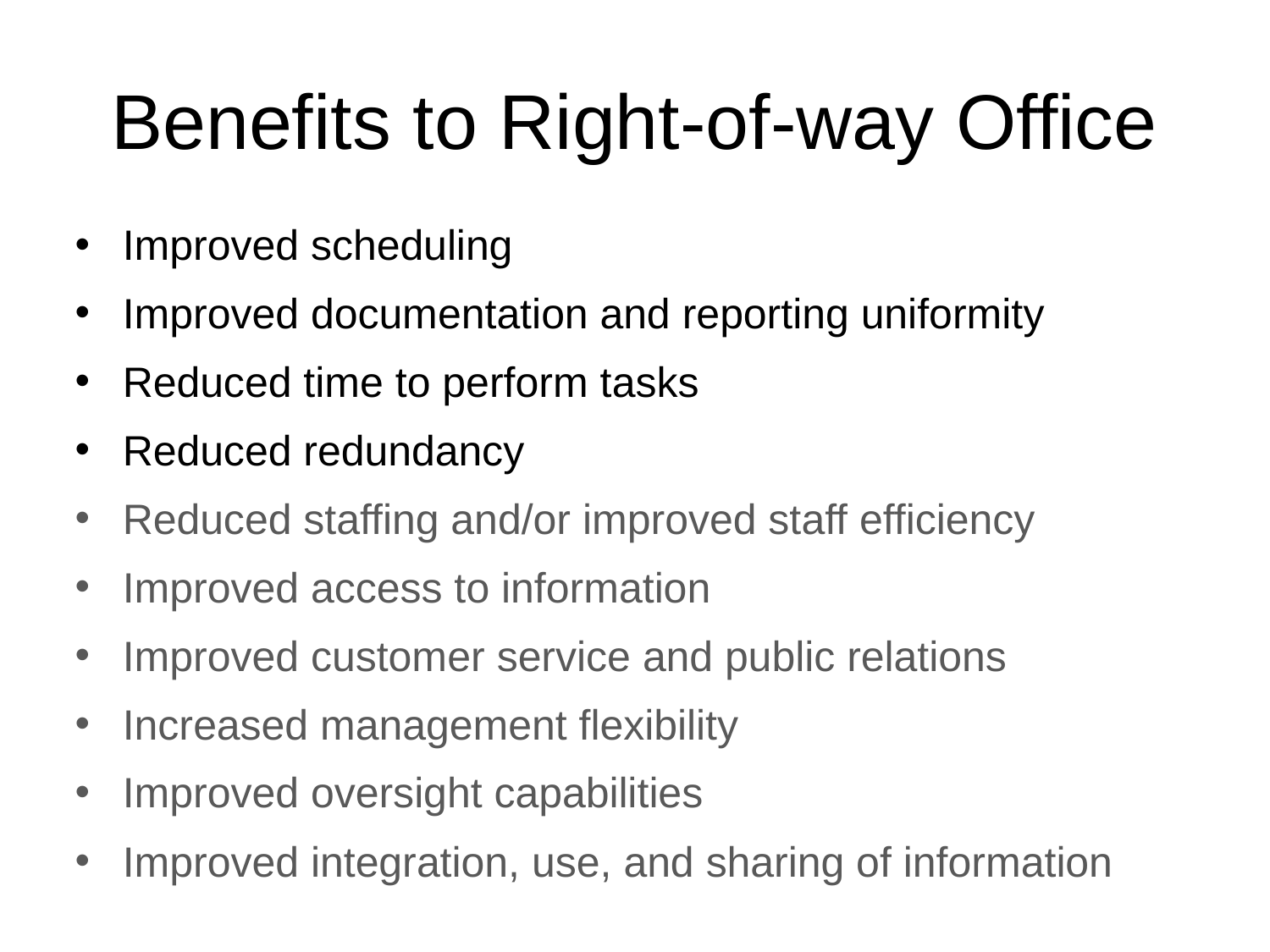

# Benefits to Right-of-way Office
Improved scheduling
Improved documentation and reporting uniformity
Reduced time to perform tasks
Reduced redundancy
Reduced staffing and/or improved staff efficiency
Improved access to information
Improved customer service and public relations
Increased management flexibility
Improved oversight capabilities
Improved integration, use, and sharing of information